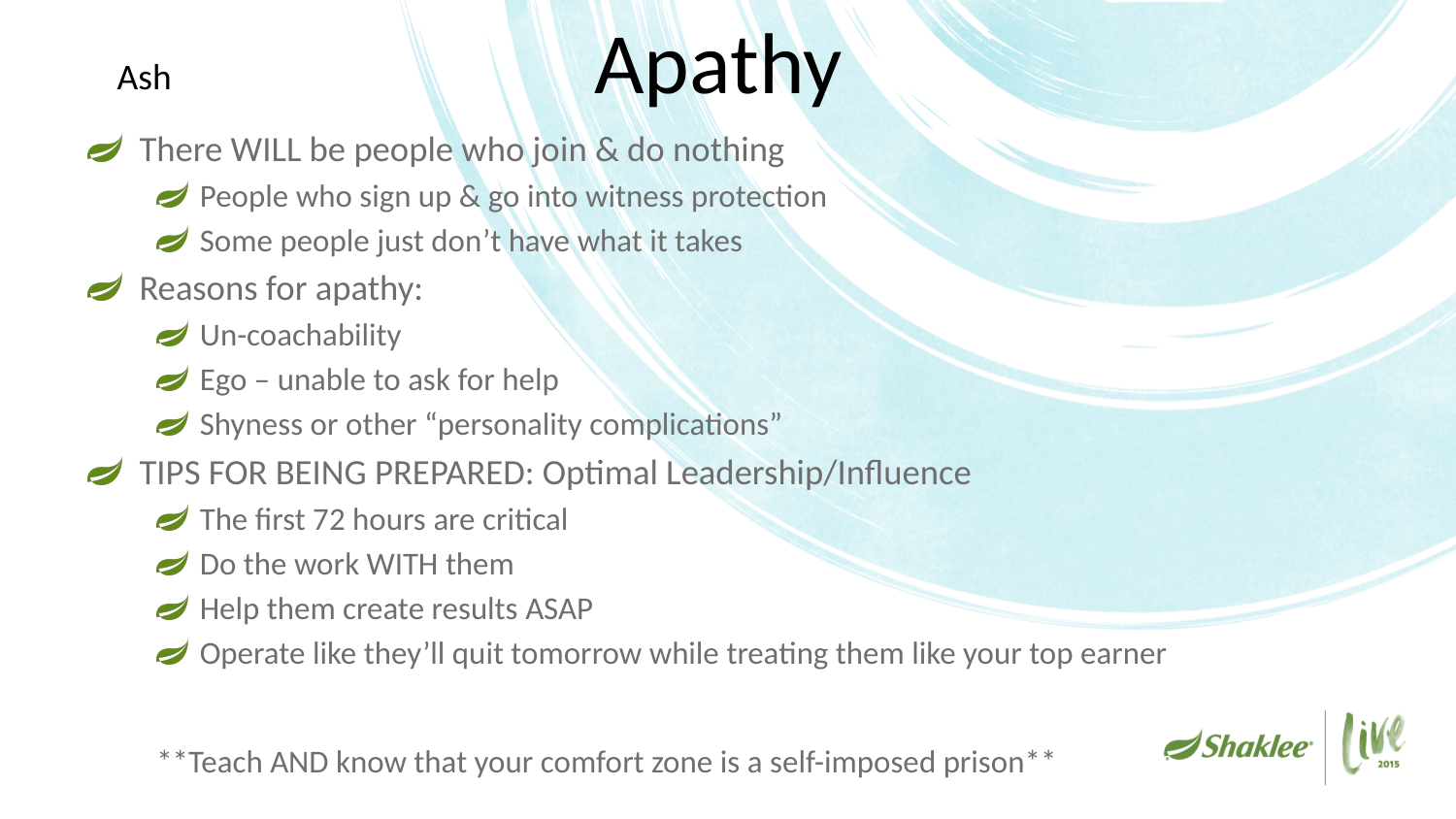

# Apathy
Ash
There WILL be people who join & do nothing
People who sign up & go into witness protection
Some people just don’t have what it takes
Reasons for apathy:
Un-coachability
Ego – unable to ask for help
Shyness or other “personality complications”
TIPS FOR BEING PREPARED: Optimal Leadership/Influence
The first 72 hours are critical
Do the work WITH them
Help them create results ASAP
Operate like they’ll quit tomorrow while treating them like your top earner

**Teach AND know that your comfort zone is a self-imposed prison**